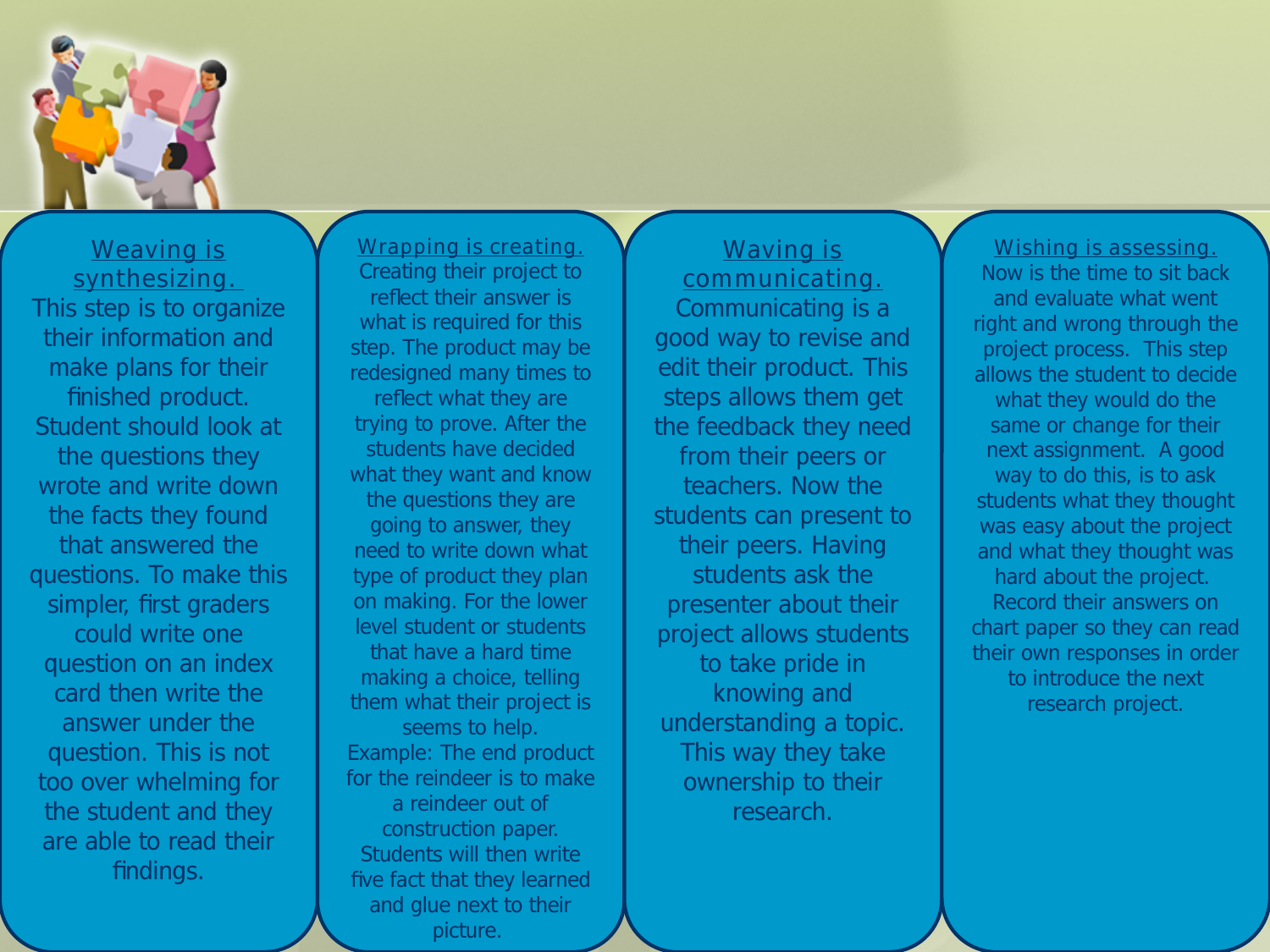

Weaving is synthesizing.
This step is to organize their information and make plans for their finished product. Student should look at the questions they wrote and write down the facts they found that answered the questions. To make this simpler, first graders could write one question on an index card then write the answer under the question. This is not too over whelming for the student and they are able to read their findings.
Wrapping is creating. Creating their project to reflect their answer is what is required for this step. The product may be redesigned many times to reflect what they are trying to prove. After the students have decided what they want and know the questions they are going to answer, they need to write down what type of product they plan on making. For the lower level student or students that have a hard time making a choice, telling them what their project is seems to help.
Example: The end product for the reindeer is to make a reindeer out of construction paper. Students will then write five fact that they learned and glue next to their picture.
Waving is communicating. Communicating is a good way to revise and edit their product. This steps allows them get the feedback they need from their peers or teachers. Now the students can present to their peers. Having students ask the presenter about their project allows students to take pride in knowing and understanding a topic. This way they take ownership to their research.
Wishing is assessing.
Now is the time to sit back and evaluate what went right and wrong through the project process.  This step allows the student to decide what they would do the same or change for their next assignment.  A good way to do this, is to ask students what they thought was easy about the project and what they thought was hard about the project.  Record their answers on chart paper so they can read their own responses in order to introduce the next research project.